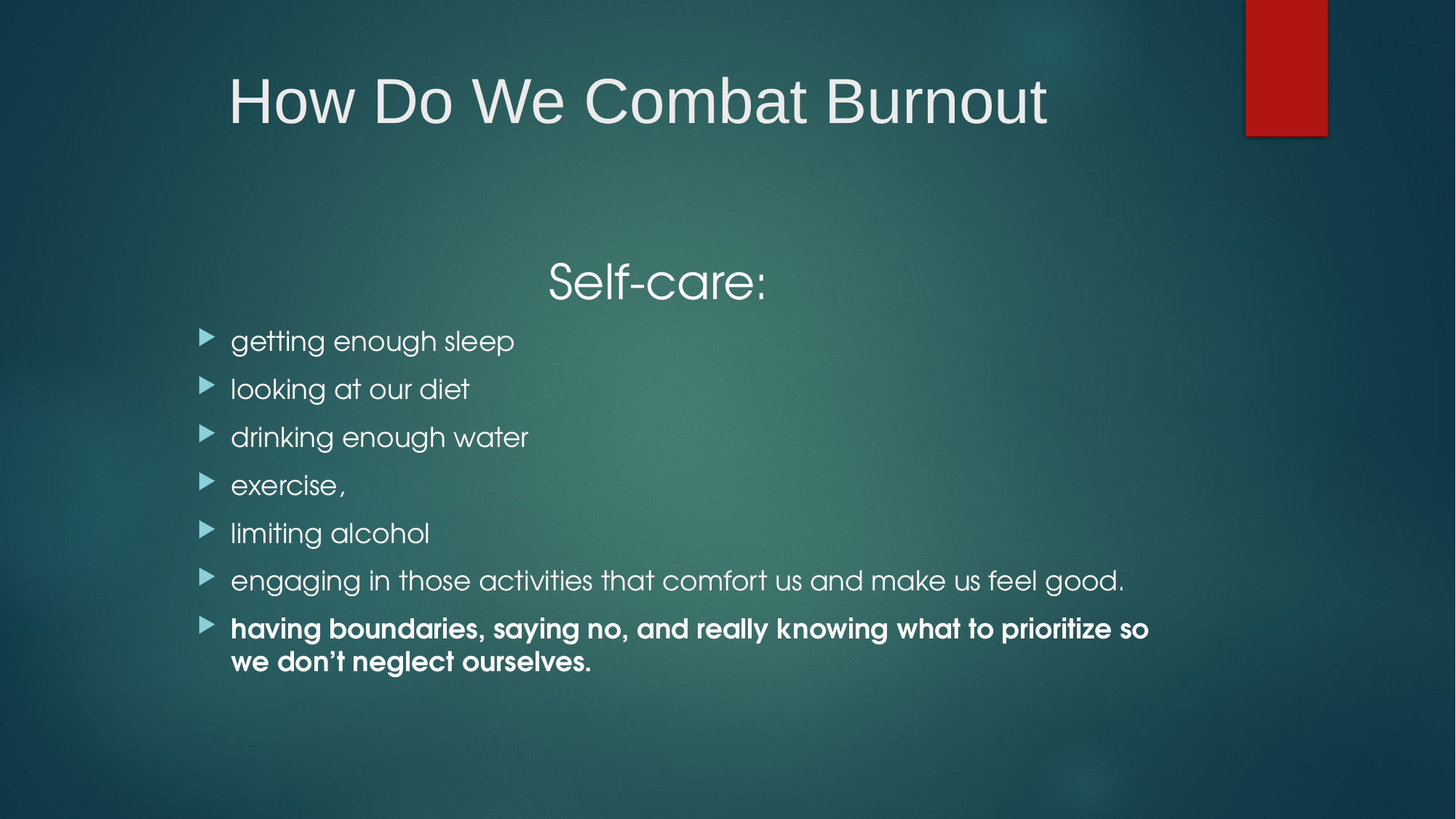

# How Do We Combat Burnout
Self-care:
getting enough sleep
looking at our diet
drinking enough water
exercise,
limiting alcohol
engaging in those activities that comfort us and make us feel good.
having boundaries, saying no, and really knowing what to prioritize so we don’t neglect ourselves.